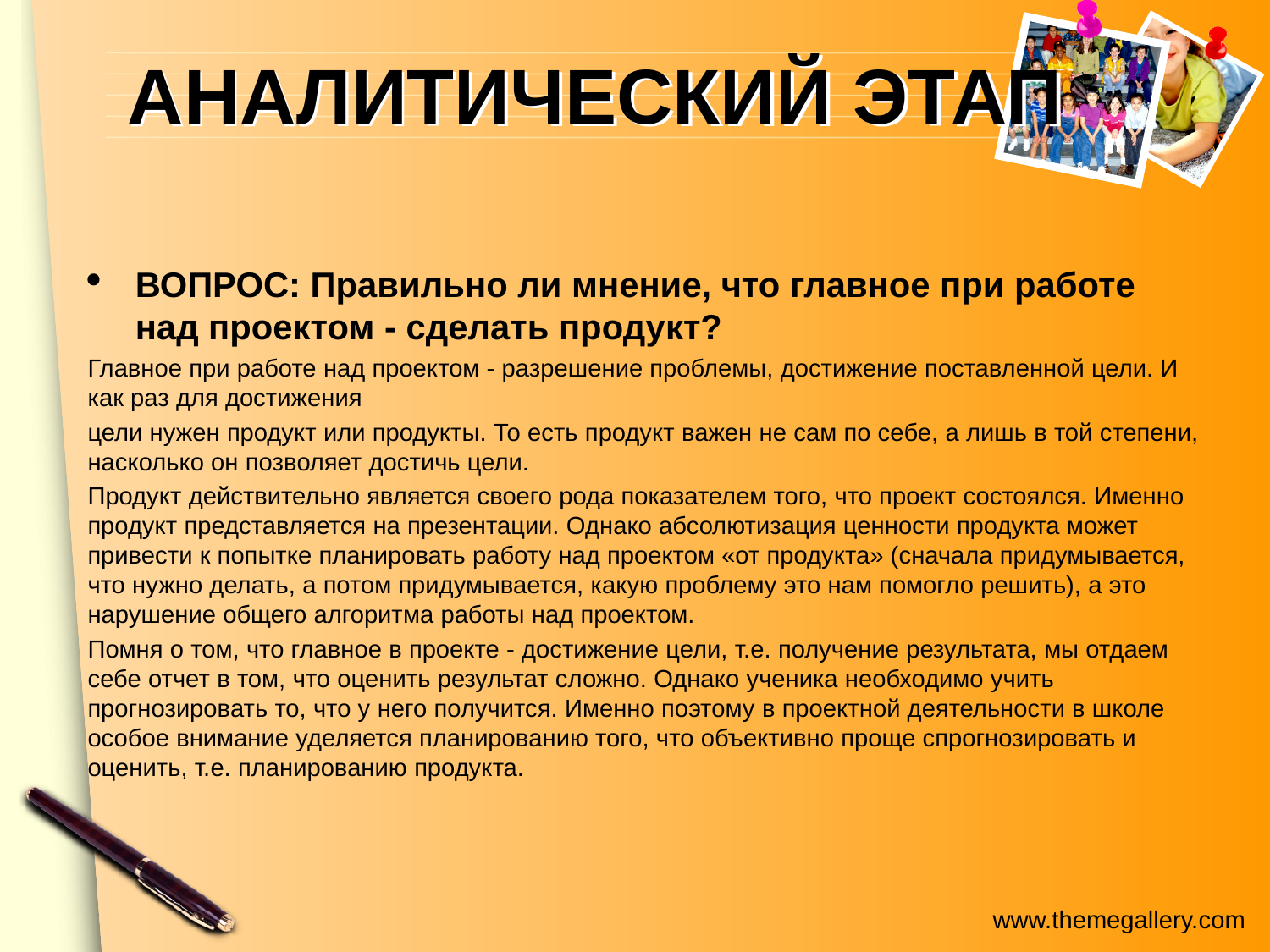

# Аналитический этап
ВОПРОС: Правильно ли мнение, что главное при работе над проектом - сделать продукт?
Главное при работе над проектом - разрешение проблемы, достижение поставленной цели. И как раз для достижения
цели нужен продукт или продукты. То есть продукт важен не сам по себе, а лишь в той степени, насколько он позволяет достичь цели.
Продукт действительно является своего рода показателем того, что проект состоялся. Именно продукт представляется на презентации. Однако абсолютизация ценности продукта может привести к попытке планировать работу над проектом «от продукта» (сначала придумывается, что нужно делать, а потом придумывается, какую проблему это нам помогло решить), а это нарушение общего алгоритма работы над проектом.
Помня о том, что главное в проекте - достижение цели, т.е. получение результата, мы отдаем себе отчет в том, что оценить результат сложно. Однако ученика необходимо учить прогнозировать то, что у него получится. Именно поэтому в проектной деятельности в школе особое внимание уделяется планированию того, что объективно проще спрогнозировать и оценить, т.е. планированию продукта.